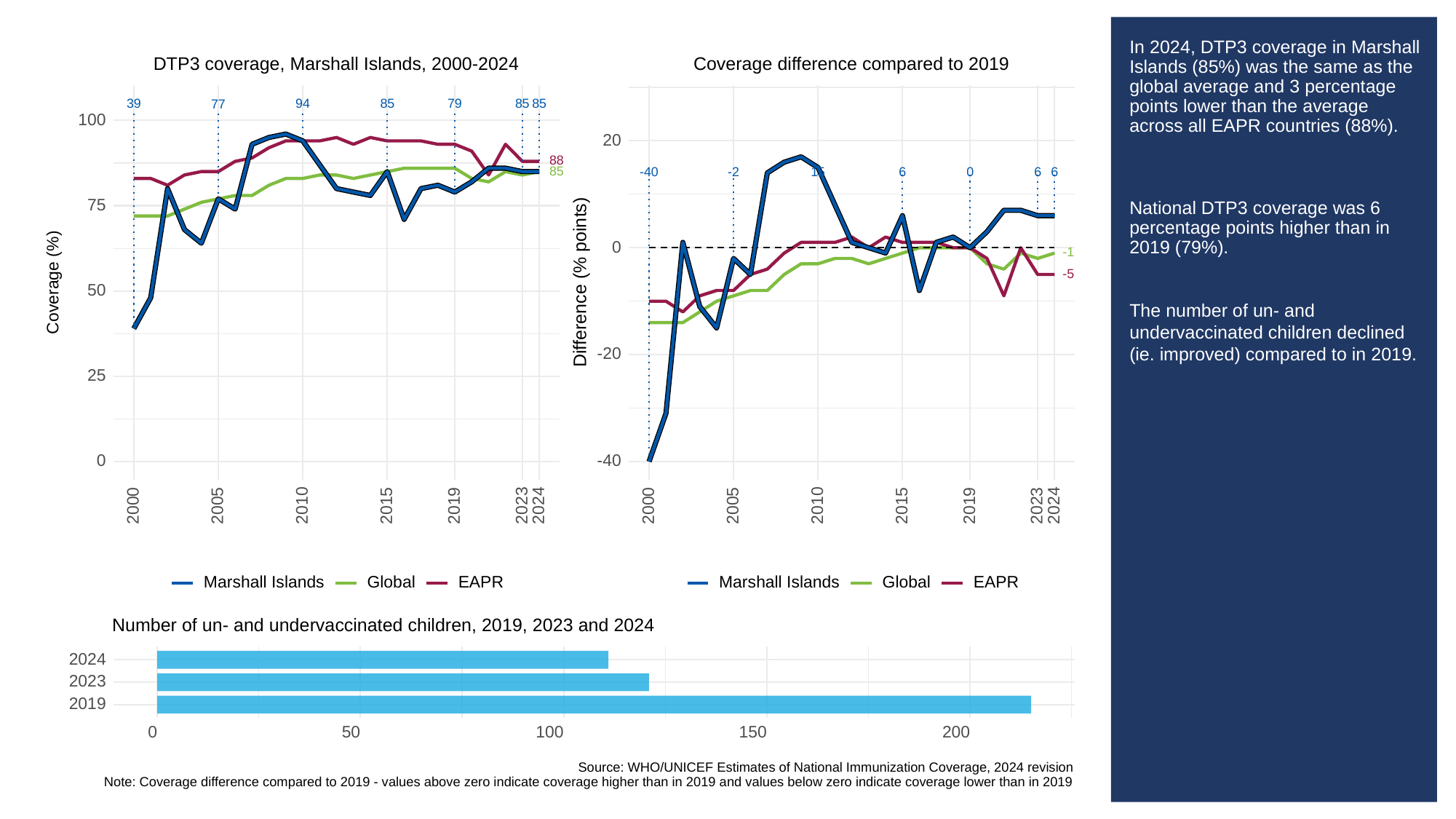

# In 2024, DTP3 coverage in Marshall Islands (85%) was the same as the global average and 3 percentage points lower than the average across all EAPR countries (88%).

National DTP3 coverage was 6 percentage points higher than in 2019 (79%).

The number of un- and undervaccinated children declined (ie. improved) compared to in 2019.

Coverage difference compared to 2019
DTP3 coverage, Marshall Islands, 2000-2024

39
94
85
79
85
85
77

100

20

88

85

-40
15
6
0
6
6

-2

75

0

-1
-5
Difference (% points)
Coverage (%)
50

-20

25

0
-40

2023
2023
2000
2005
2010
2015
2019
2024
2000
2005
2010
2015
2019
2024
Global
Global
Marshall Islands
Marshall Islands
EAPR
EAPR

Number of un- and undervaccinated children, 2019, 2023 and 2024

2024

2023

2019

0
50
100
150
200
Source: WHO/UNICEF Estimates of National Immunization Coverage, 2024 revision
Note: Coverage difference compared to 2019 - values above zero indicate coverage higher than in 2019 and values below zero indicate coverage lower than in 2019